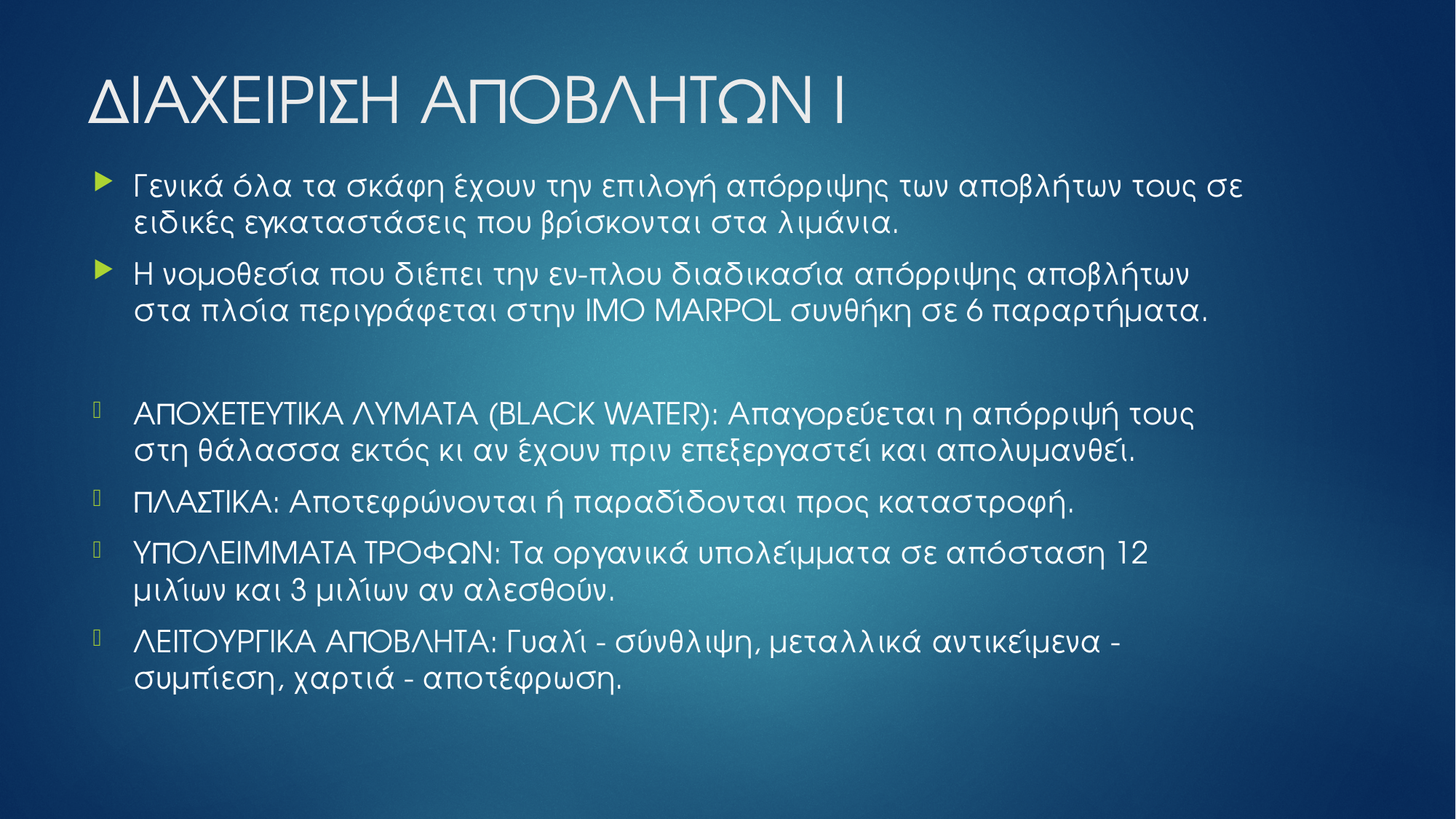

# ΔΙΑΧΕΙΡΙΣΗ ΑΠΟΒΛΗΤΩΝ I
Γενικά όλα τα σκάφη έχουν την επιλογή απόρριψης των αποβλήτων τους σε ειδικές εγκαταστάσεις που βρίσκονται στα λιμάνια.
Η νομοθεσία που διέπει την εν-πλου διαδικασία απόρριψης αποβλήτων στα πλοία περιγράφεται στην IMO MARPOL συνθήκη σε 6 παραρτήματα.

ΑΠΟΧΕΤΕΥΤΙΚΑ ΛΥΜΑΤΑ (BLACK WATER): Απαγορεύεται η απόρριψή τους στη θάλασσα εκτός κι αν έχουν πριν επεξεργαστεί και απολυμανθεί.
ΠΛΑΣΤΙΚΑ: Αποτεφρώνονται ή παραδίδονται προς καταστροφή.
ΥΠΟΛΕΙΜΜΑΤΑ ΤΡΟΦΩΝ: Τα οργανικά υπολείμματα σε απόσταση 12 μιλίων και 3 μιλίων αν αλεσθούν.
ΛΕΙΤΟΥΡΓΙΚΑ ΑΠΟΒΛΗΤΑ: Γυαλί - σύνθλιψη, μεταλλικά αντικείμενα - συμπίεση, χαρτιά - αποτέφρωση.